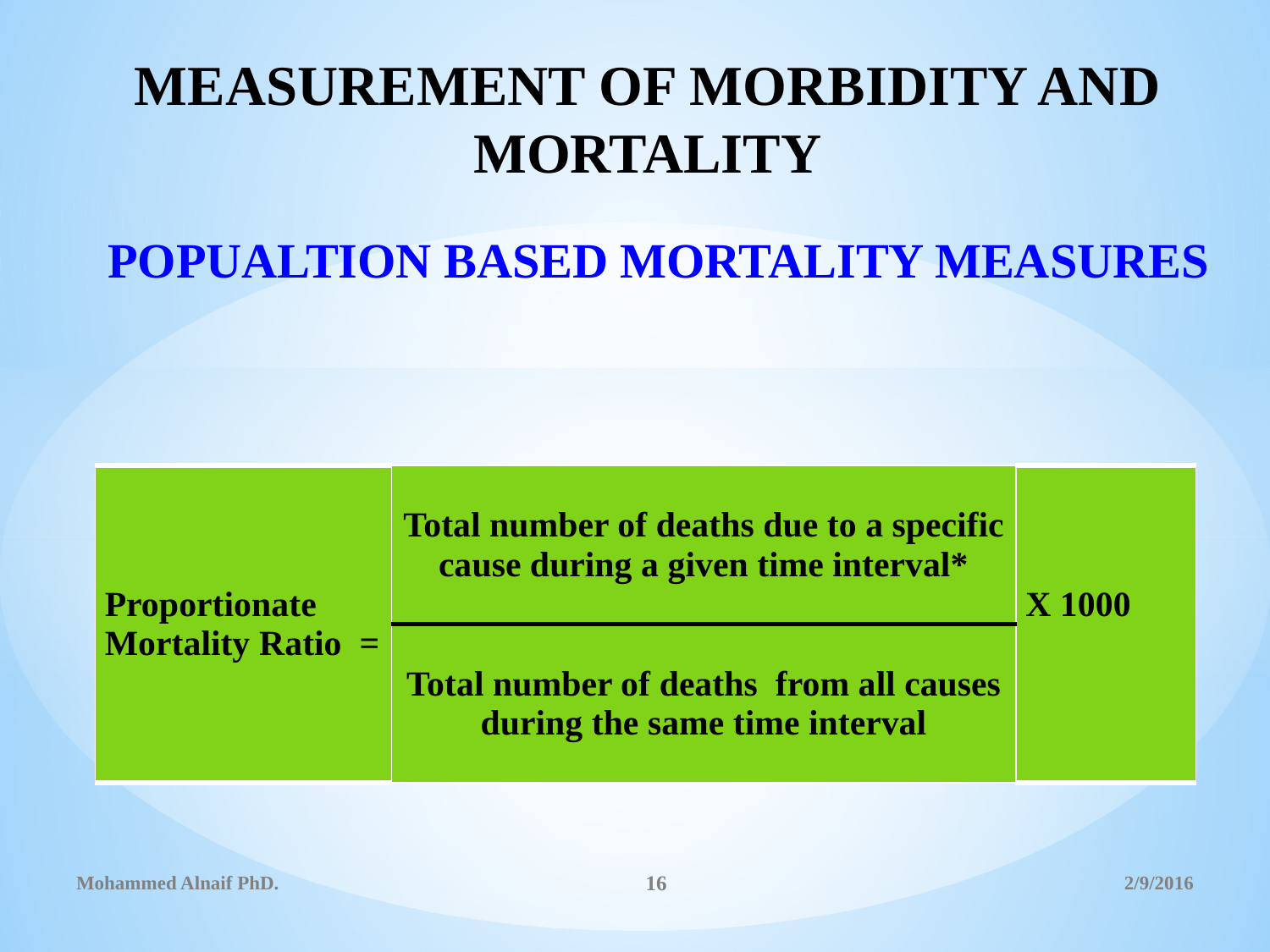

# MEASUREMENT OF MORBIDITY AND MORTALITY
POPUALTION BASED MORTALITY MEASURES

| Proportionate Mortality Ratio = | Total number of deaths due to a specific cause during a given time interval\* | X 1000 |
| --- | --- | --- |
|  | Total number of deaths from all causes during the same time interval |  |
Mohammed Alnaif PhD.
16
2/9/2016